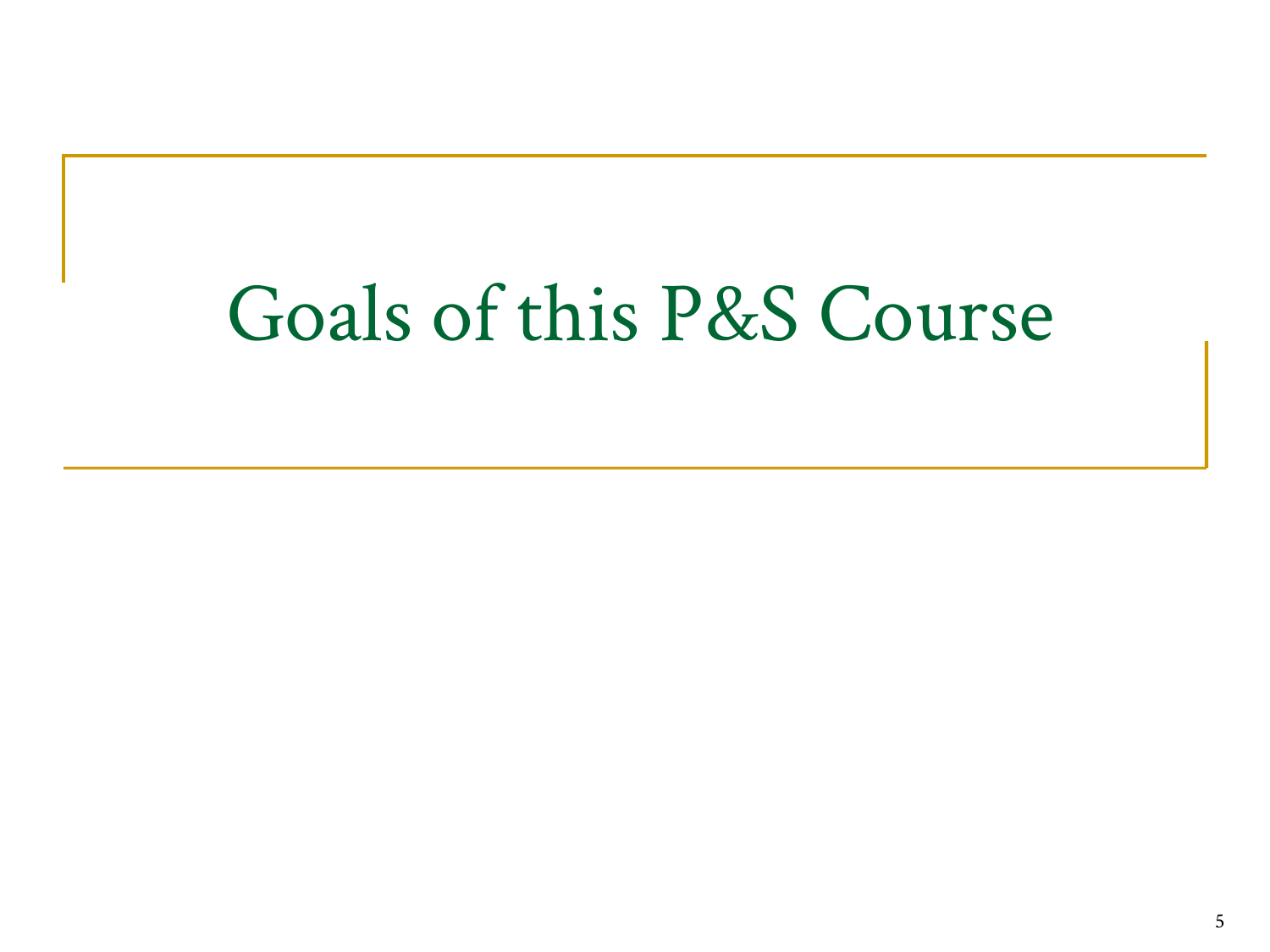

# Goals of this P&S Course

5